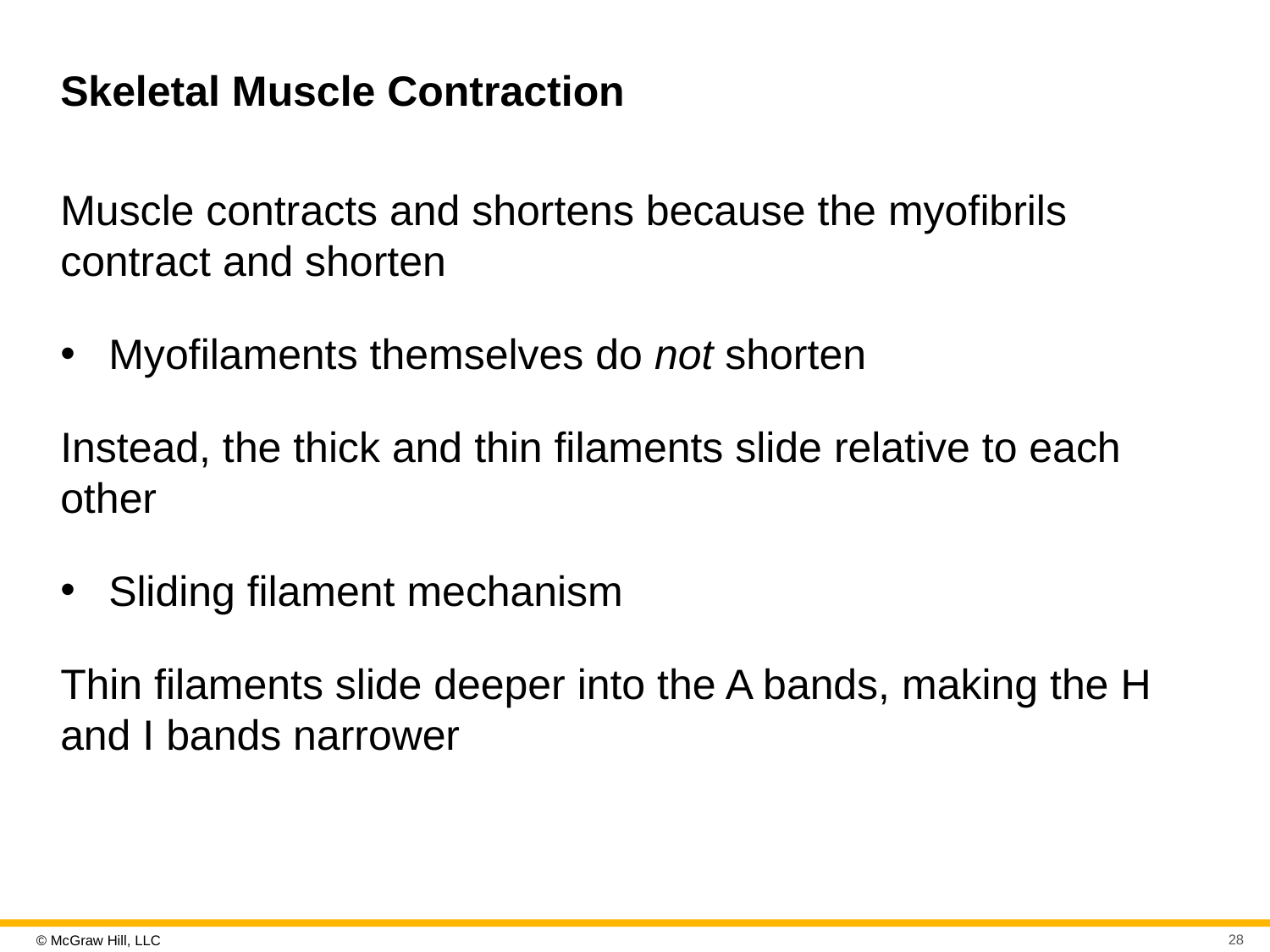

# Skeletal Muscle Contraction
Muscle contracts and shortens because the myofibrils contract and shorten
Myofilaments themselves do not shorten
Instead, the thick and thin filaments slide relative to each other
Sliding filament mechanism
Thin filaments slide deeper into the A bands, making the H and I bands narrower
28